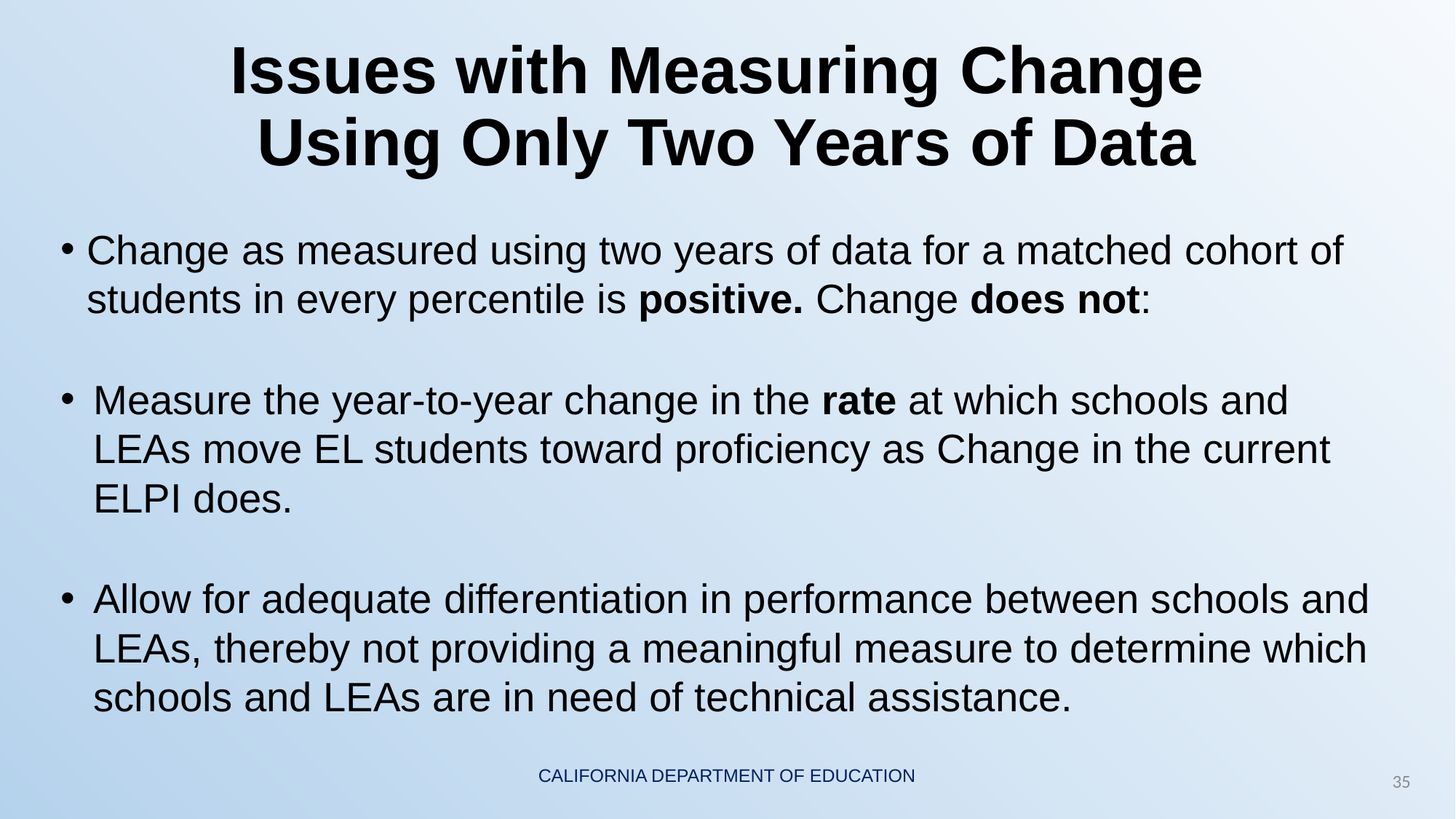

# Issues with Measuring Change Using Only Two Years of Data
Change as measured using two years of data for a matched cohort of students in every percentile is positive. Change does not:

Measure the year-to-year change in the rate at which schools and LEAs move EL students toward proficiency as Change in the current ELPI does.

Allow for adequate differentiation in performance between schools and LEAs, thereby not providing a meaningful measure to determine which schools and LEAs are in need of technical assistance.

35